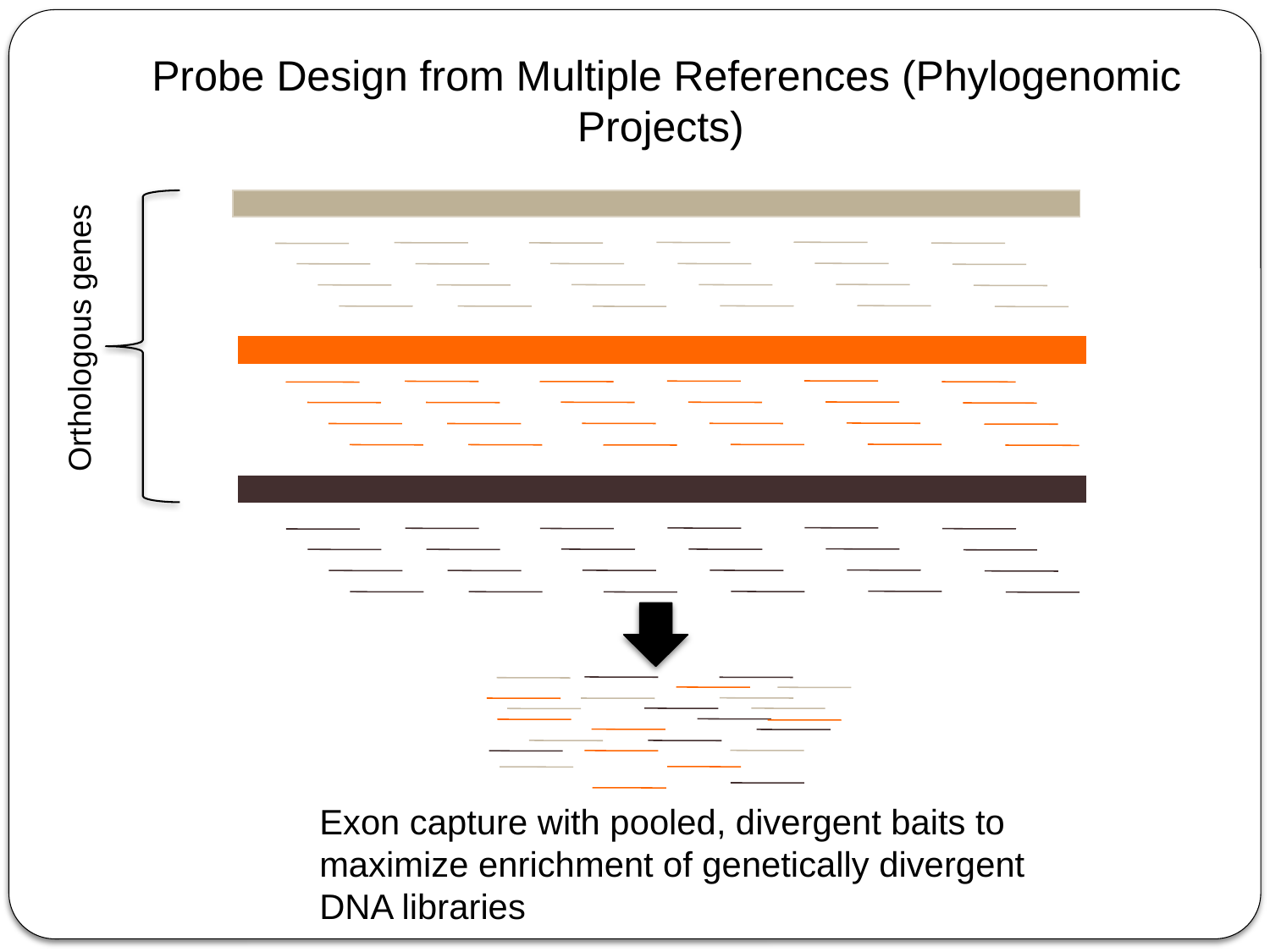

Probe Design from Multiple References (Phylogenomic Projects)

Orthologous genes

Exon capture with pooled, divergent baits to maximize enrichment of genetically divergent DNA libraries